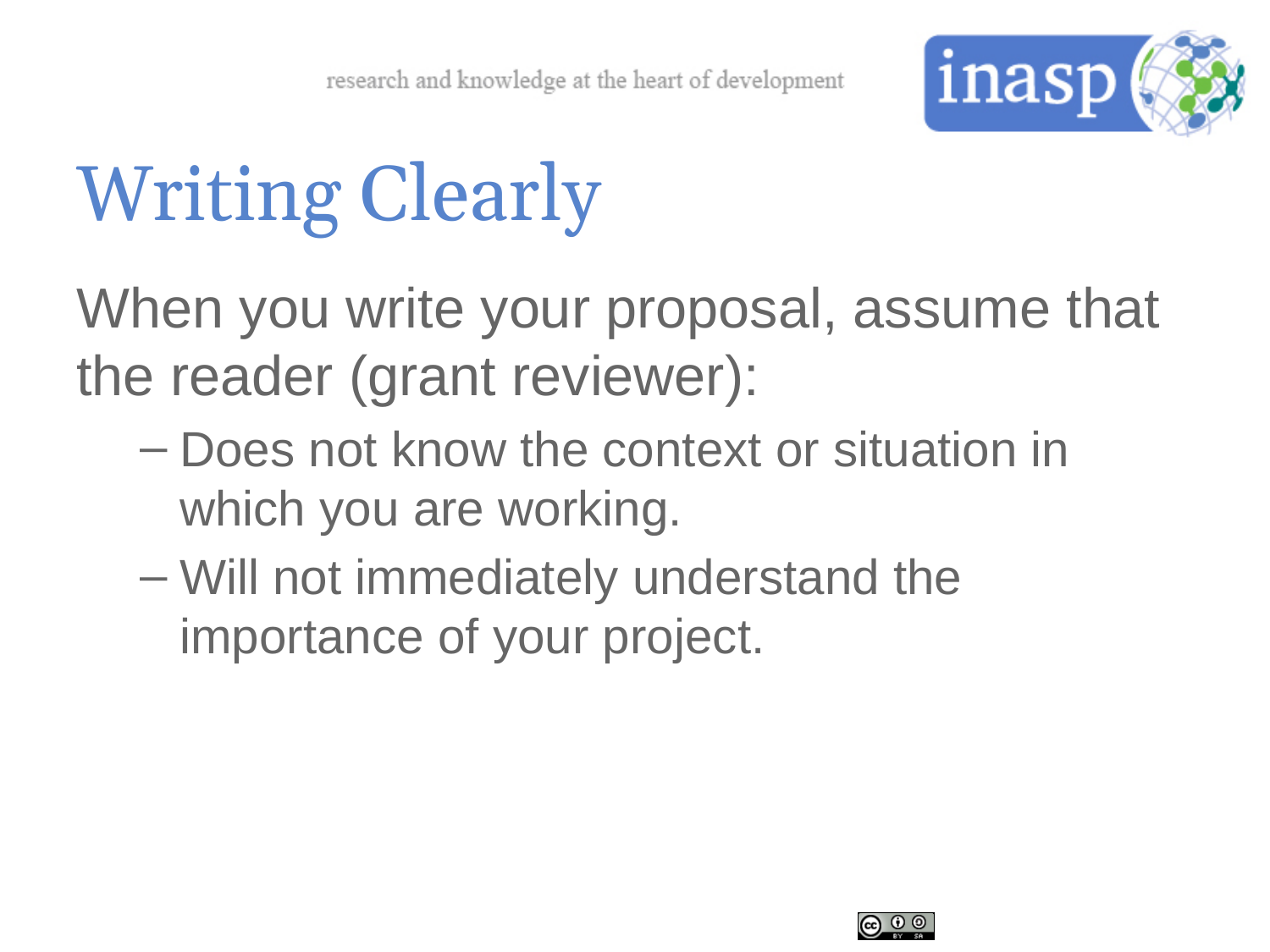

# Writing Clearly
When you write your proposal, assume that the reader (grant reviewer):
Does not know the context or situation in which you are working.
Will not immediately understand the importance of your project.